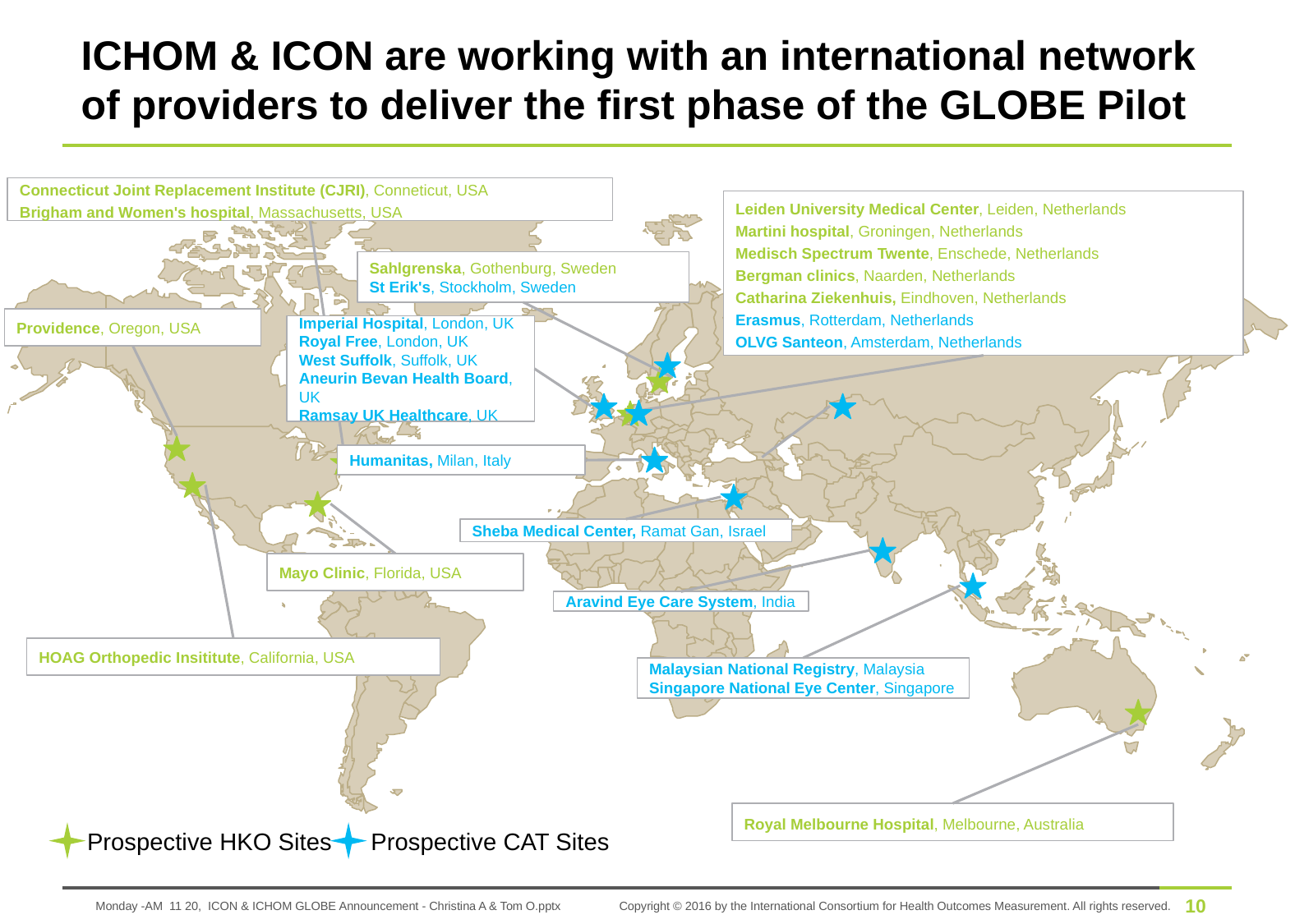

# ICHOM & ICON are working with an international network of providers to deliver the first phase of the GLOBE Pilot
Connecticut Joint Replacement Institute (CJRI), Conneticut, USA
Brigham and Women's hospital, Massachusetts, USA

Leiden University Medical Center, Leiden, Netherlands
Martini hospital, Groningen, Netherlands
Medisch Spectrum Twente, Enschede, Netherlands
Bergman clinics, Naarden, Netherlands
Catharina Ziekenhuis, Eindhoven, Netherlands
Erasmus, Rotterdam, Netherlands
OLVG Santeon, Amsterdam, Netherlands
Sahlgrenska, Gothenburg, Sweden
St Erik's, Stockholm, Sweden
Providence, Oregon, USA
Imperial Hospital, London, UK
Royal Free, London, UK
West Suffolk, Suffolk, UK
Aneurin Bevan Health Board, UK
Ramsay UK Healthcare, UK

Humanitas, Milan, Italy

Sheba Medical Center, Ramat Gan, Israel

Mayo Clinic, Florida, USA

Aravind Eye Care System, India
HOAG Orthopedic Insititute, California, USA
Malaysian National Registry, Malaysia
Singapore National Eye Center, Singapore

Royal Melbourne Hospital, Melbourne, Australia
Prospective HKO Sites
Prospective CAT Sites